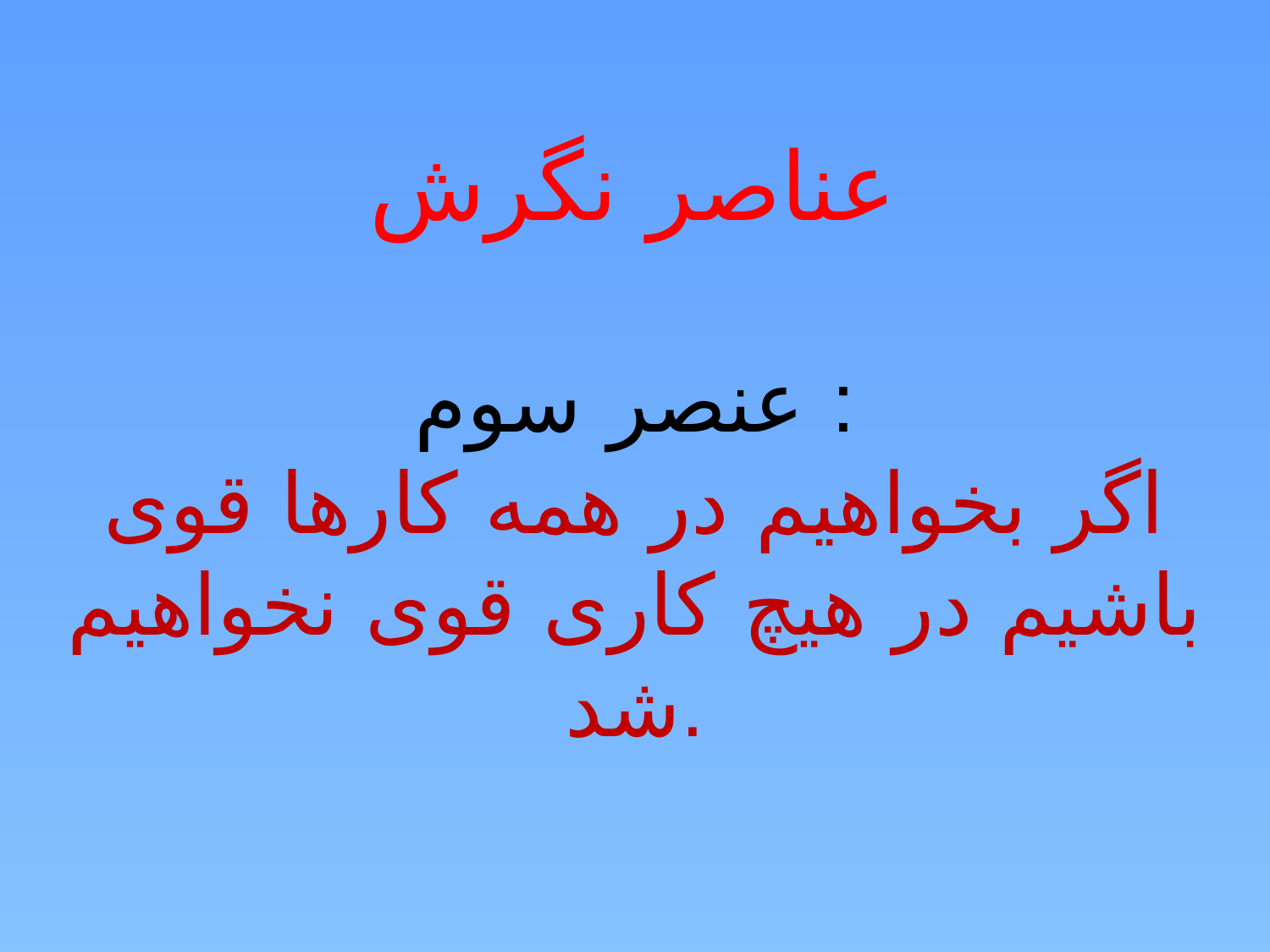

عناصر نگرش

عنصر سوم :
اگر بخواهیم در همه کارها قوی باشیم در هیچ کاری قوی نخواهیم شد.